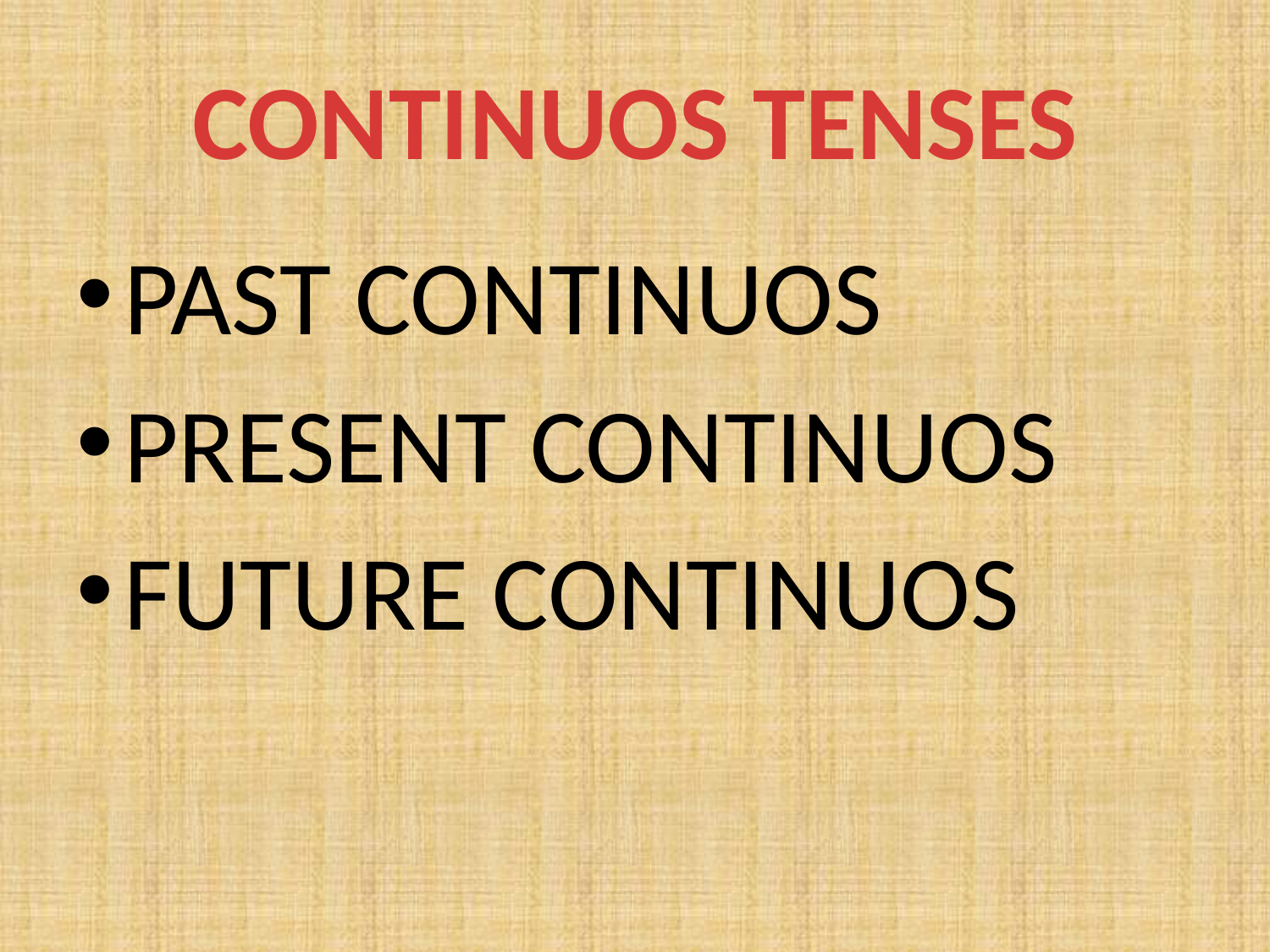

# CONTINUOS TENSES
PAST CONTINUOS
PRESENT CONTINUOS
FUTURE CONTINUOS